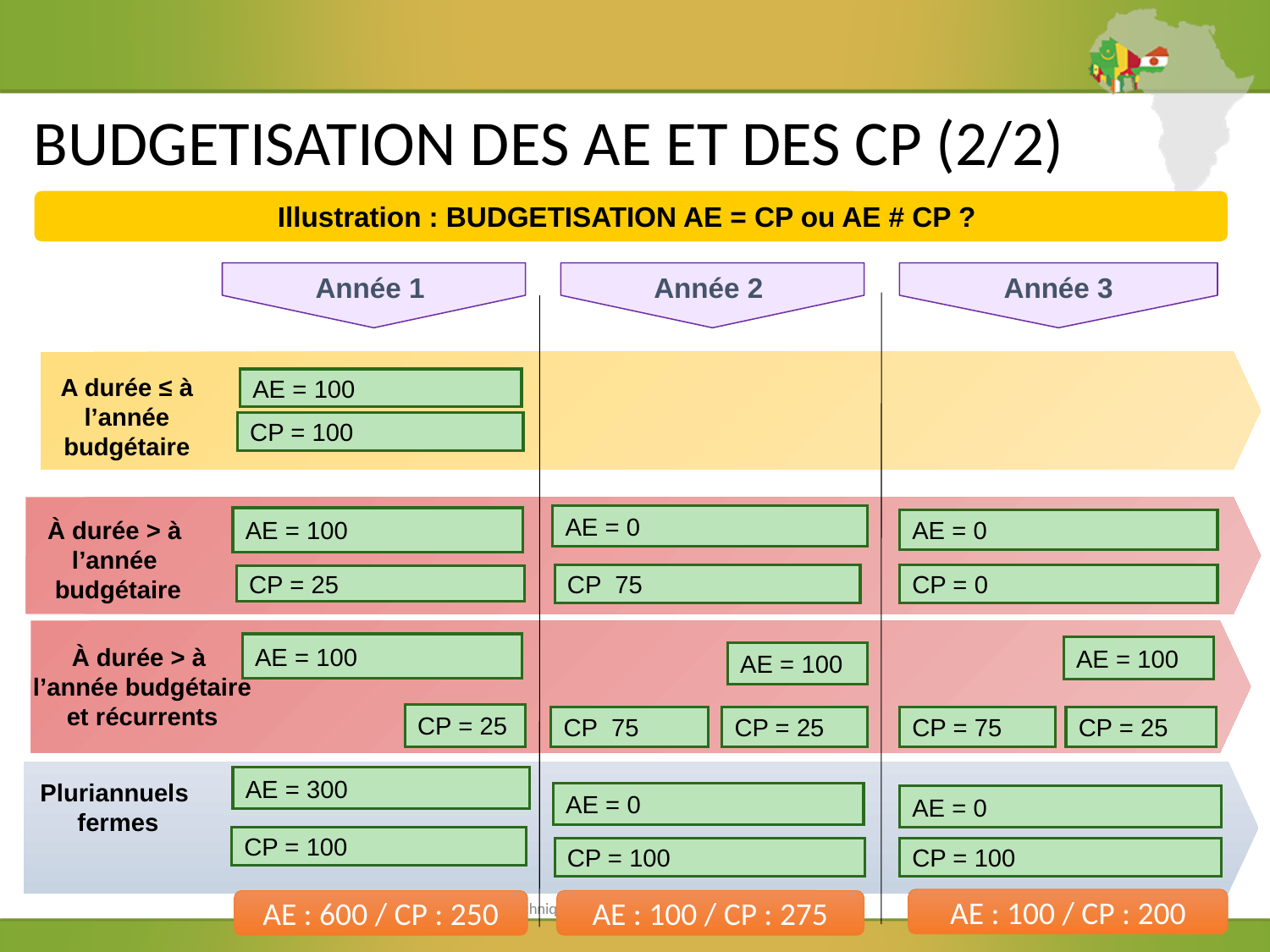

# BUDGETISATION DES AE ET DES CP (2/2)
Année 3
Année 1
Année 2
Illustration : BUDGETISATION AE = CP ou AE # CP ?

A durée ≤ à l’année budgétaire

AE = 100
CP = 100
À durée > à
l’année
budgétaire

AE = 0
AE = 100
À durée > à
l’année
budgétaire

AE = 0
CP  75
CP = 0
CP = 25

AE = 100
À durée > à
l’année budgétaire
et récurrents
AE = 100
AE = 100
CP = 25
CP  75
CP = 25
CP = 75
CP = 25

AE = 300
Pluriannuels
fermes

AE = 0
AE = 0
CP = 100
CP = 100
CP = 100
Technique de budgétisation en AE et CP
AE : 100 / CP : 200
AE : 100 / CP : 275
AE : 600 / CP : 250